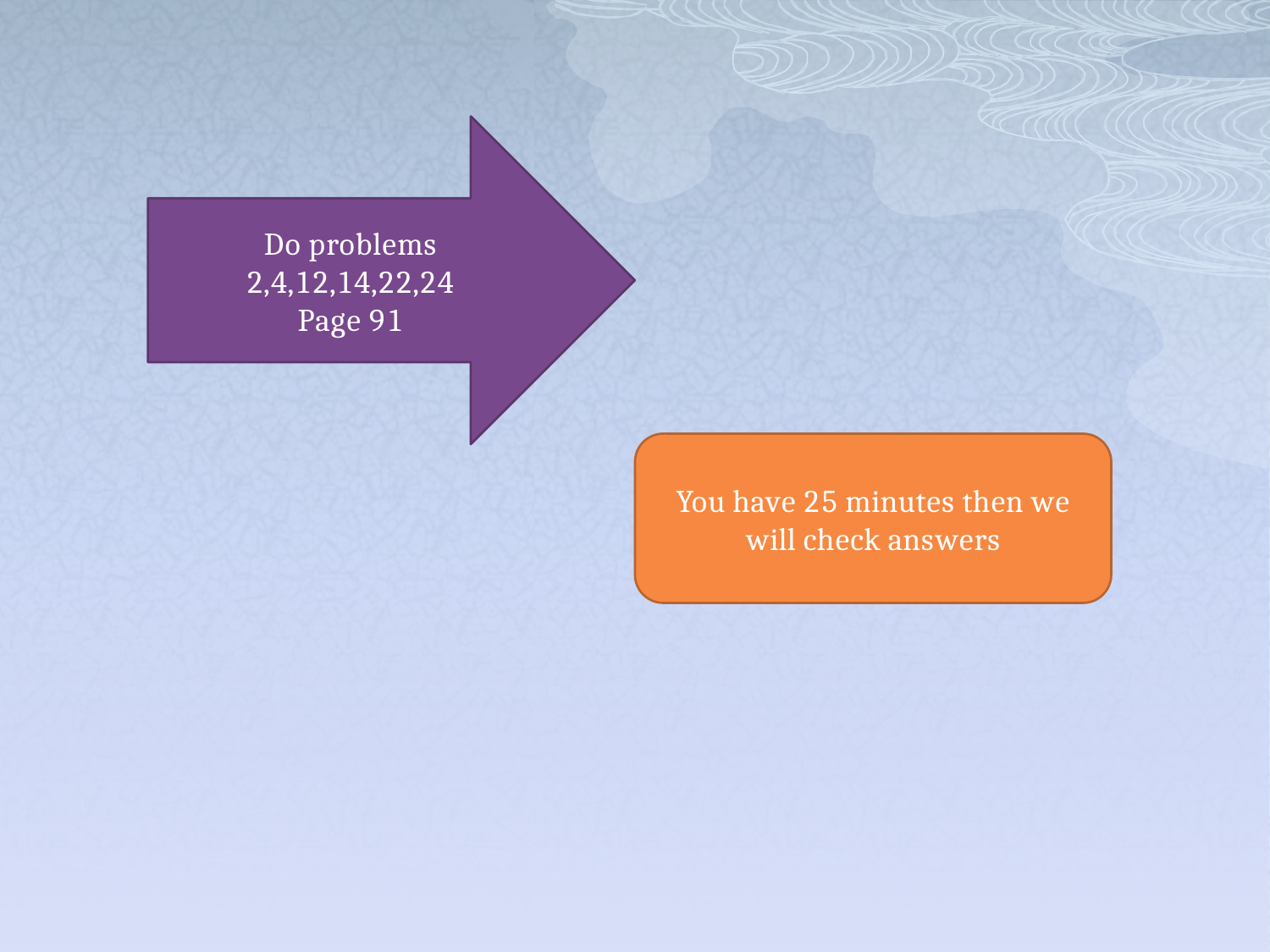

Do problems 2,4,12,14,22,24
Page 91
You have 25 minutes then we will check answers